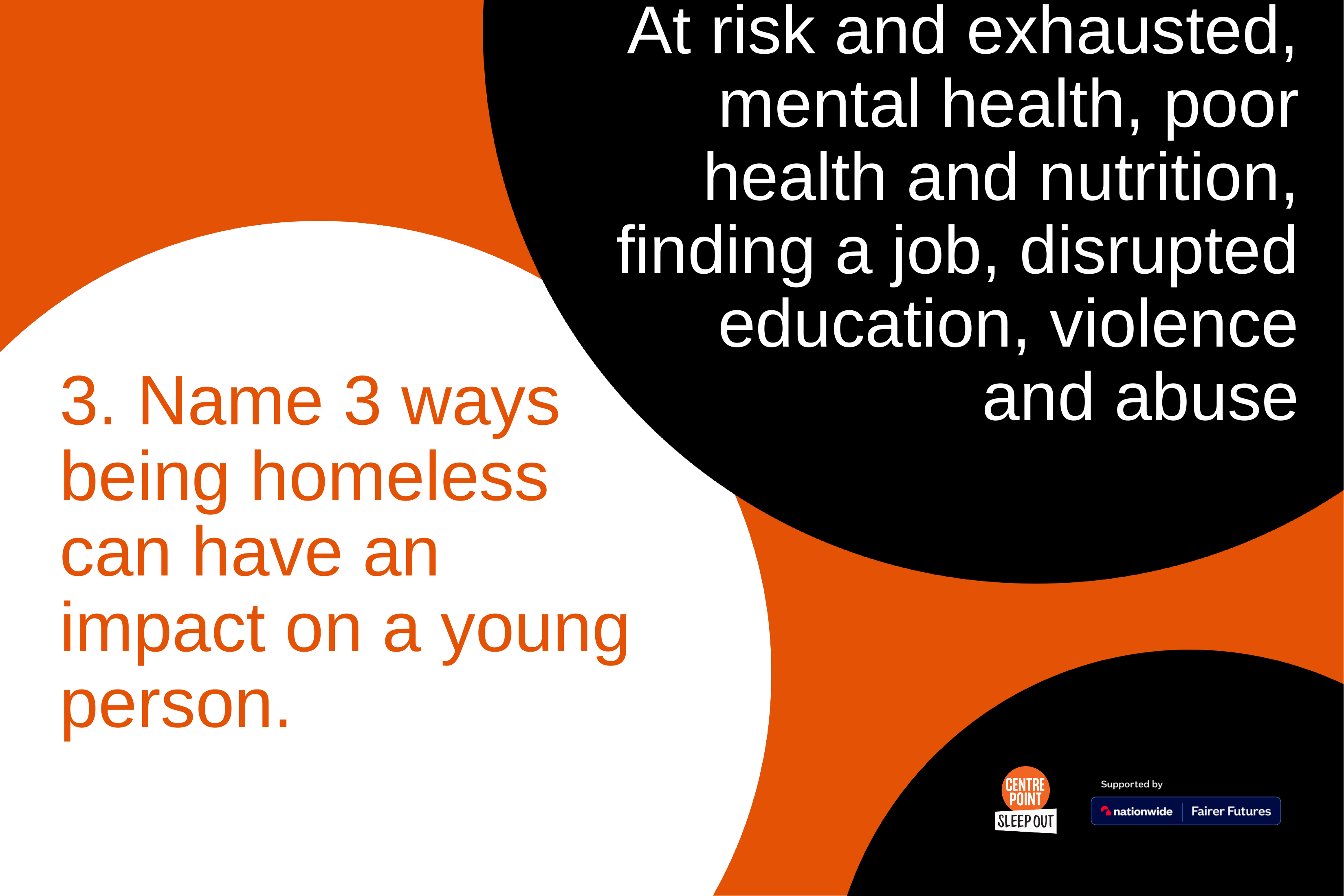

At risk and exhausted, mental health, poor health and nutrition, finding a job, disrupted education, violence and abuse
# 3. Name 3 ways being homeless can have an impact on a young person.